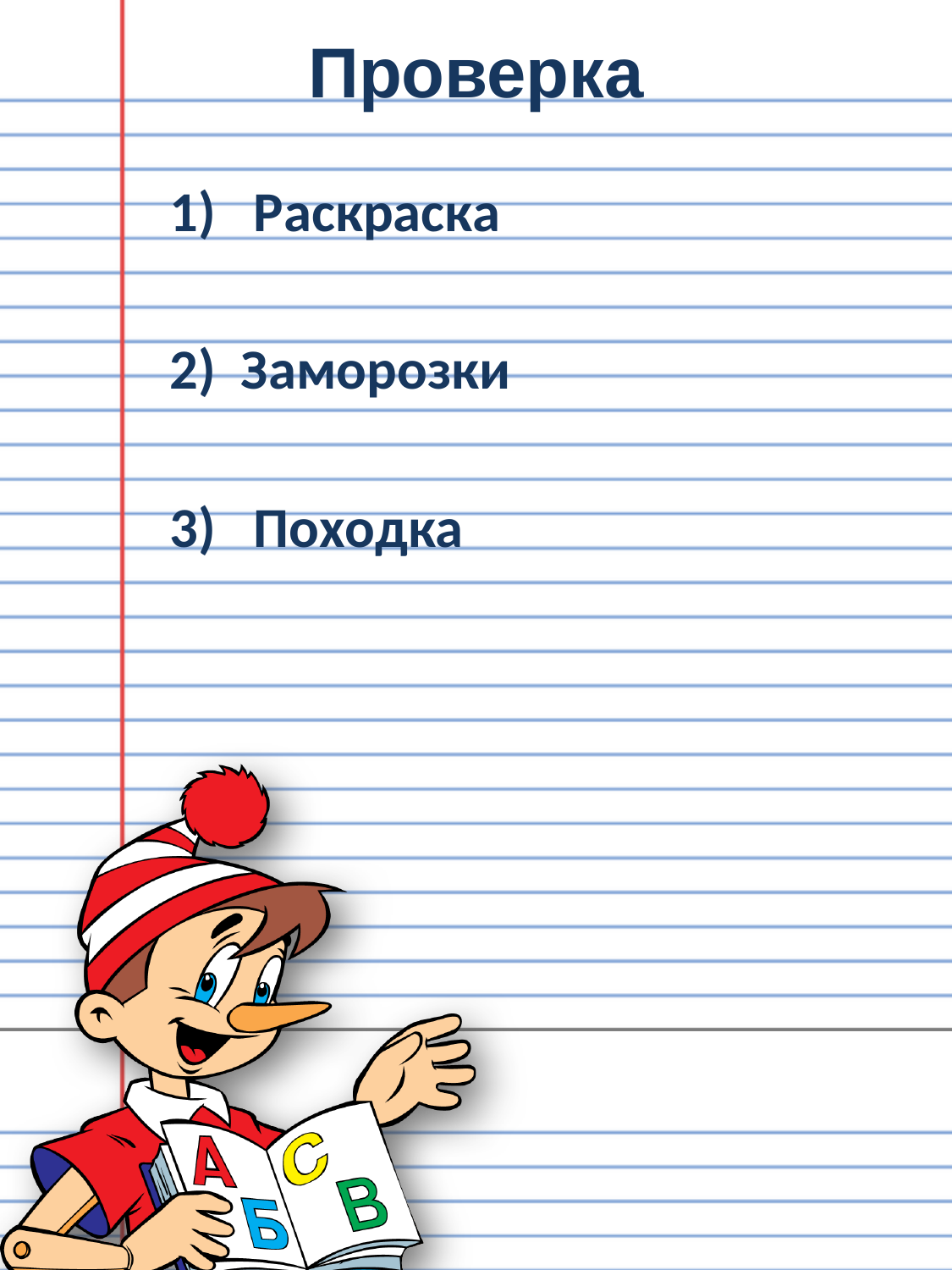

# Проверка
   1)   Раскраска

   2)  Заморозки

   3)   Походка